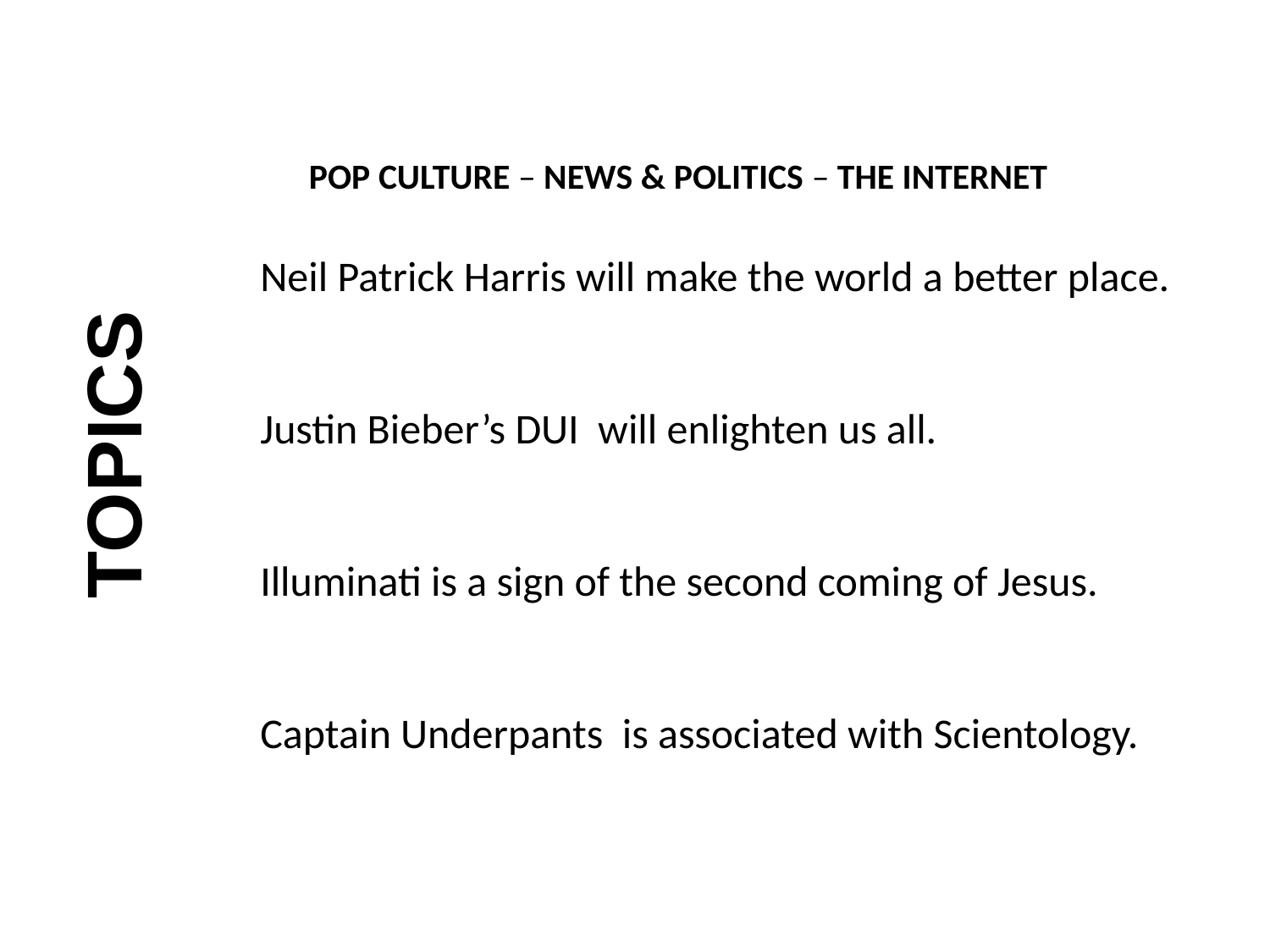

POP CULTURE – NEWS & POLITICS – THE INTERNET
Neil Patrick Harris will make the world a better place.

Justin Bieber’s DUI  will enlighten us all.

Illuminati is a sign of the second coming of Jesus.

Captain Underpants  is associated with Scientology.

# TOPICS